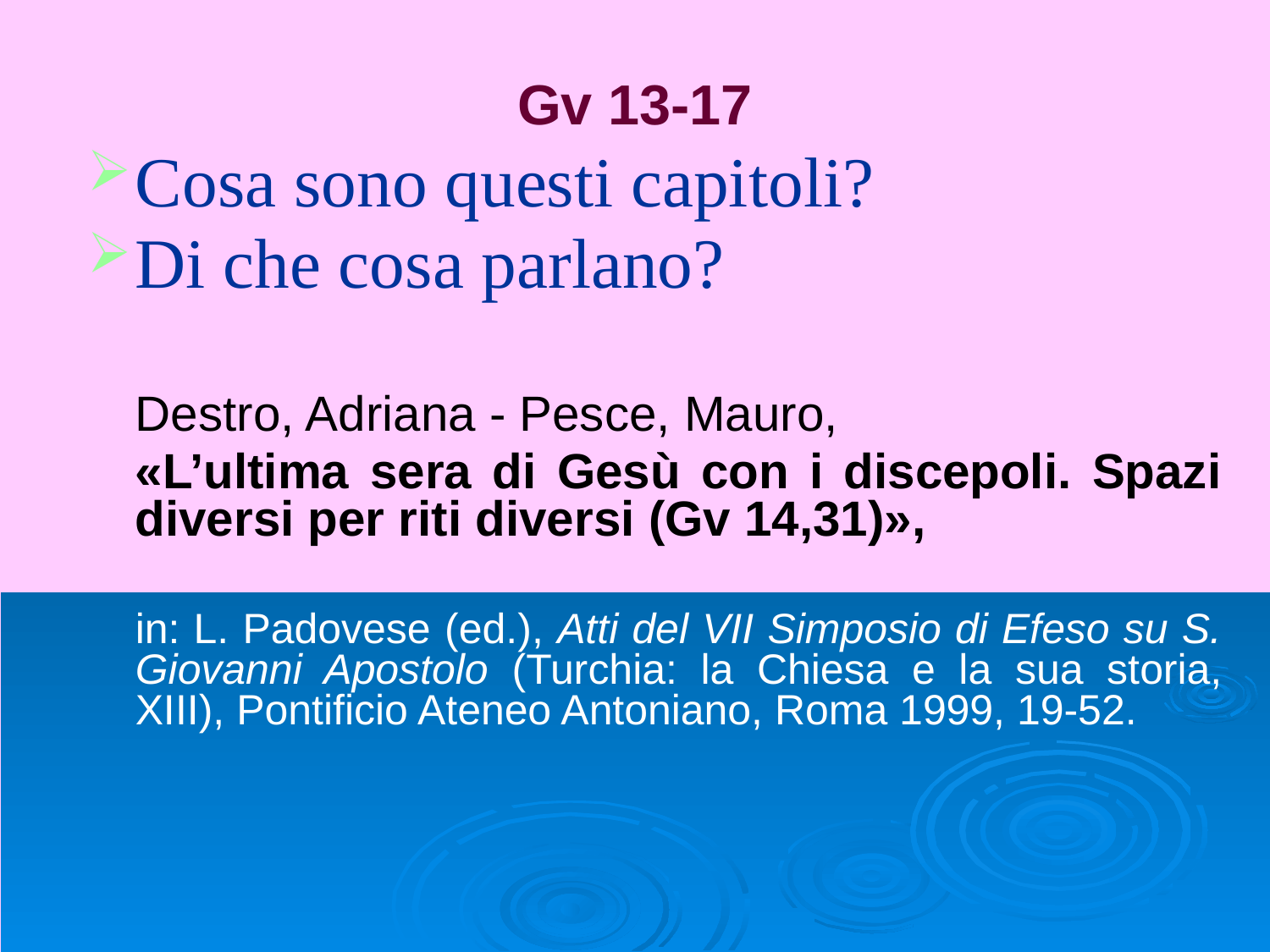

# Gv 13-17
Cosa sono questi capitoli?
Di che cosa parlano?

	Destro, Adriana - Pesce, Mauro,
	«L’ultima sera di Gesù con i discepoli. Spazi diversi per riti diversi (Gv 14,31)»,

	in: L. Padovese (ed.), Atti del VII Simposio di Efeso su S. Giovanni Apostolo (Turchia: la Chiesa e la sua storia, XIII), Pontificio Ateneo Antoniano, Roma 1999, 19-52.